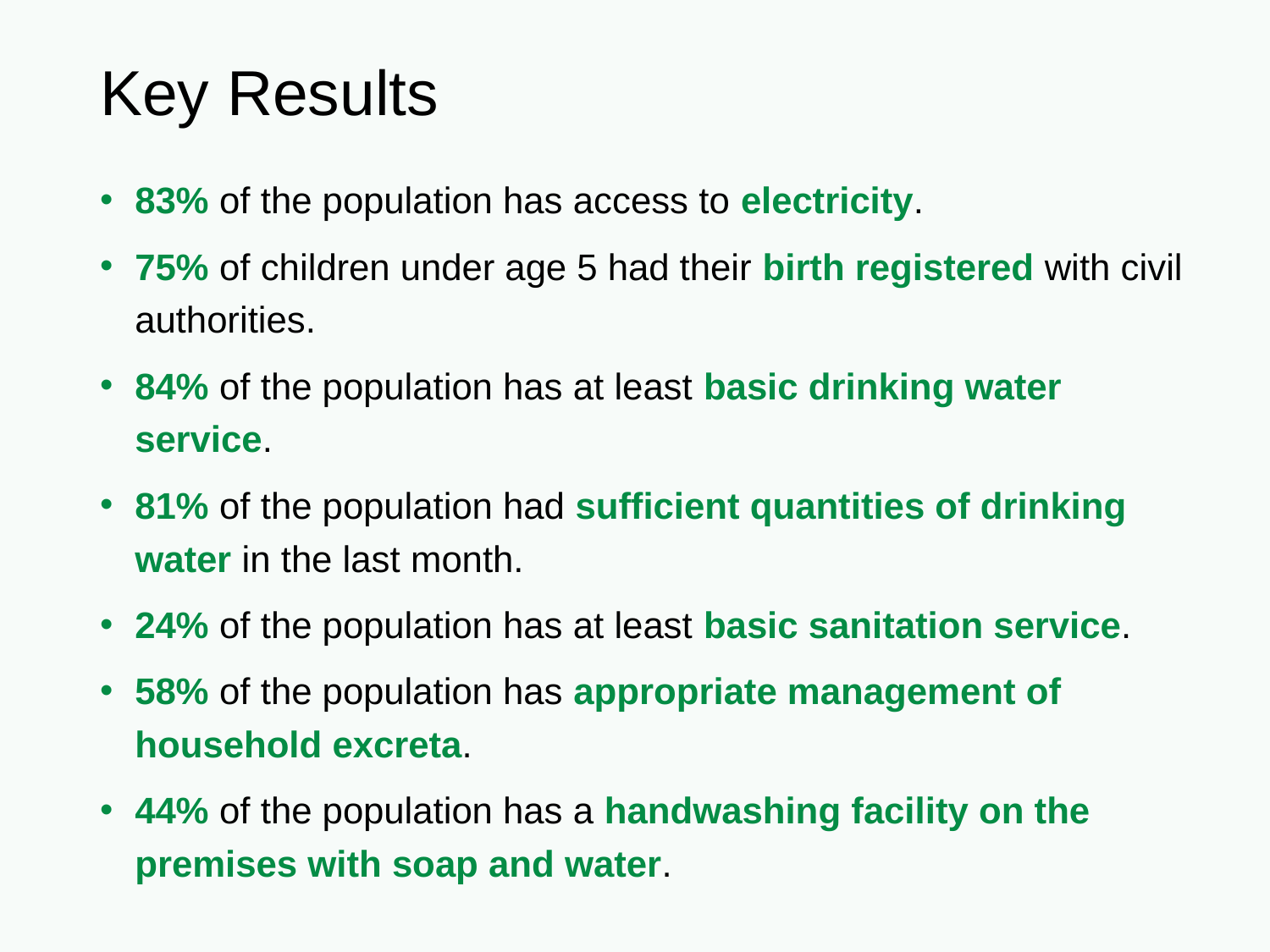

# Key Results
83% of the population has access to electricity.
75% of children under age 5 had their birth registered with civil authorities.
84% of the population has at least basic drinking water service.
81% of the population had sufficient quantities of drinking water in the last month.
24% of the population has at least basic sanitation service.
58% of the population has appropriate management of household excreta.
44% of the population has a handwashing facility on the premises with soap and water.